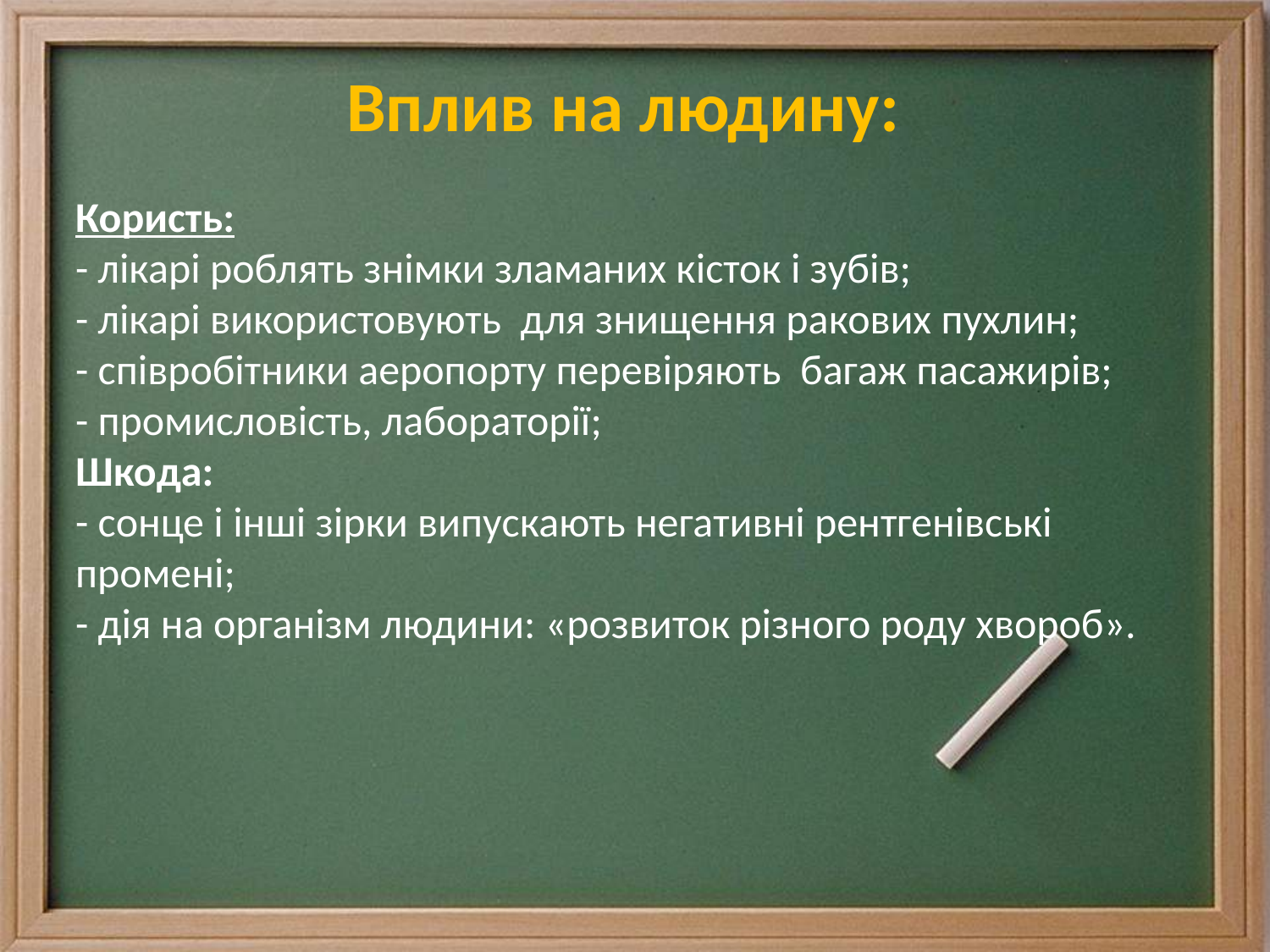

Вплив на людину:
Користь:
- лікарі роблять знімки зламаних кісток і зубів;
- лікарі використовують  для знищення ракових пухлин;
- співробітники аеропорту перевіряють  багаж пасажирів;
- промисловість, лабораторії;
Шкода:
- сонце і інші зірки випускають негативні рентгенівські промені;
- дія на організм людини: «розвиток різного роду хвороб».